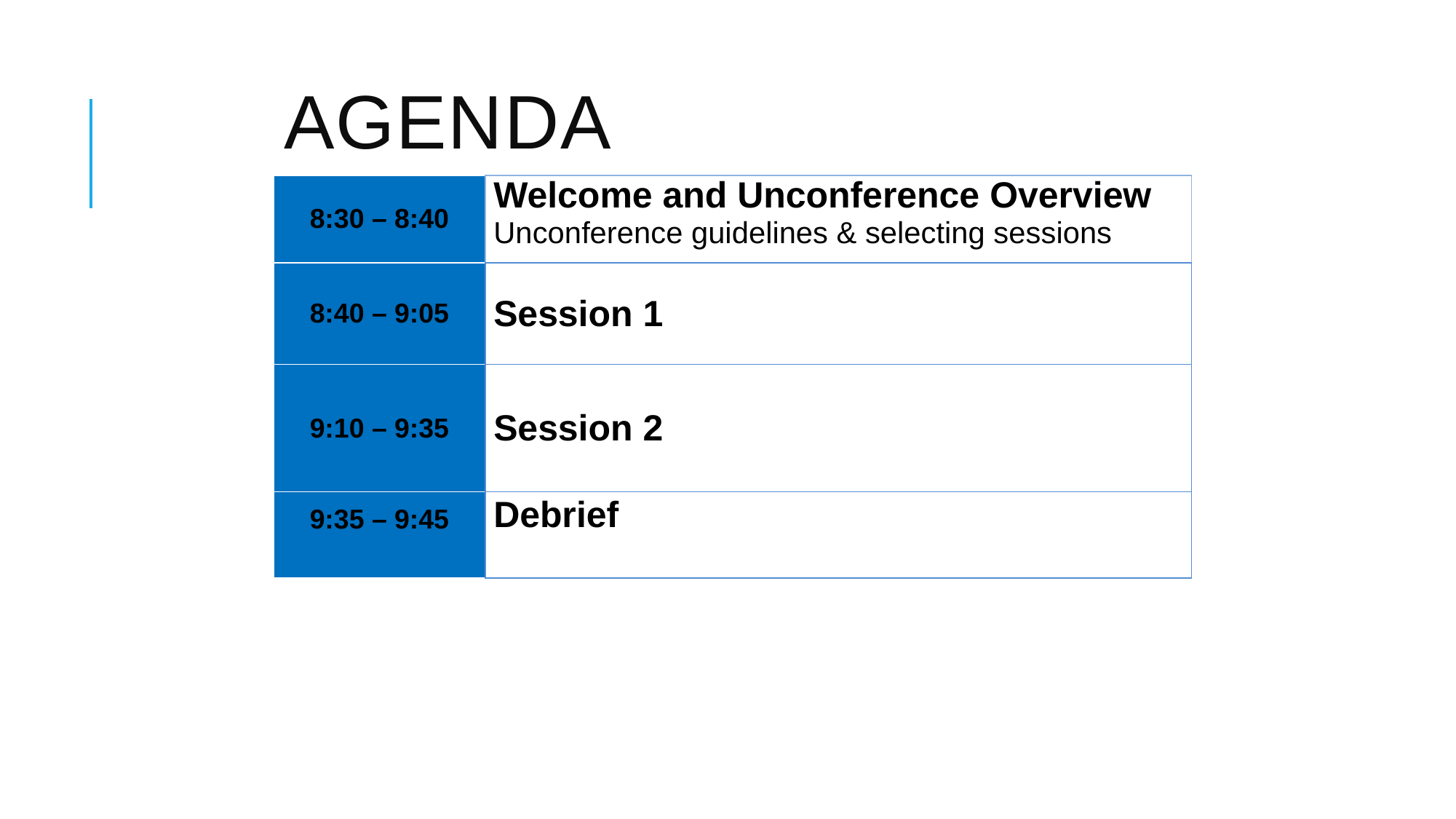

# Agenda
| 8:30 – 8:40 | Welcome and Unconference Overview Unconference guidelines & selecting sessions |
| --- | --- |
| 8:40 – 9:05 | Session 1 |
| 9:10 – 9:35 | Session 2 |
| 9:35 – 9:45 | Debrief |